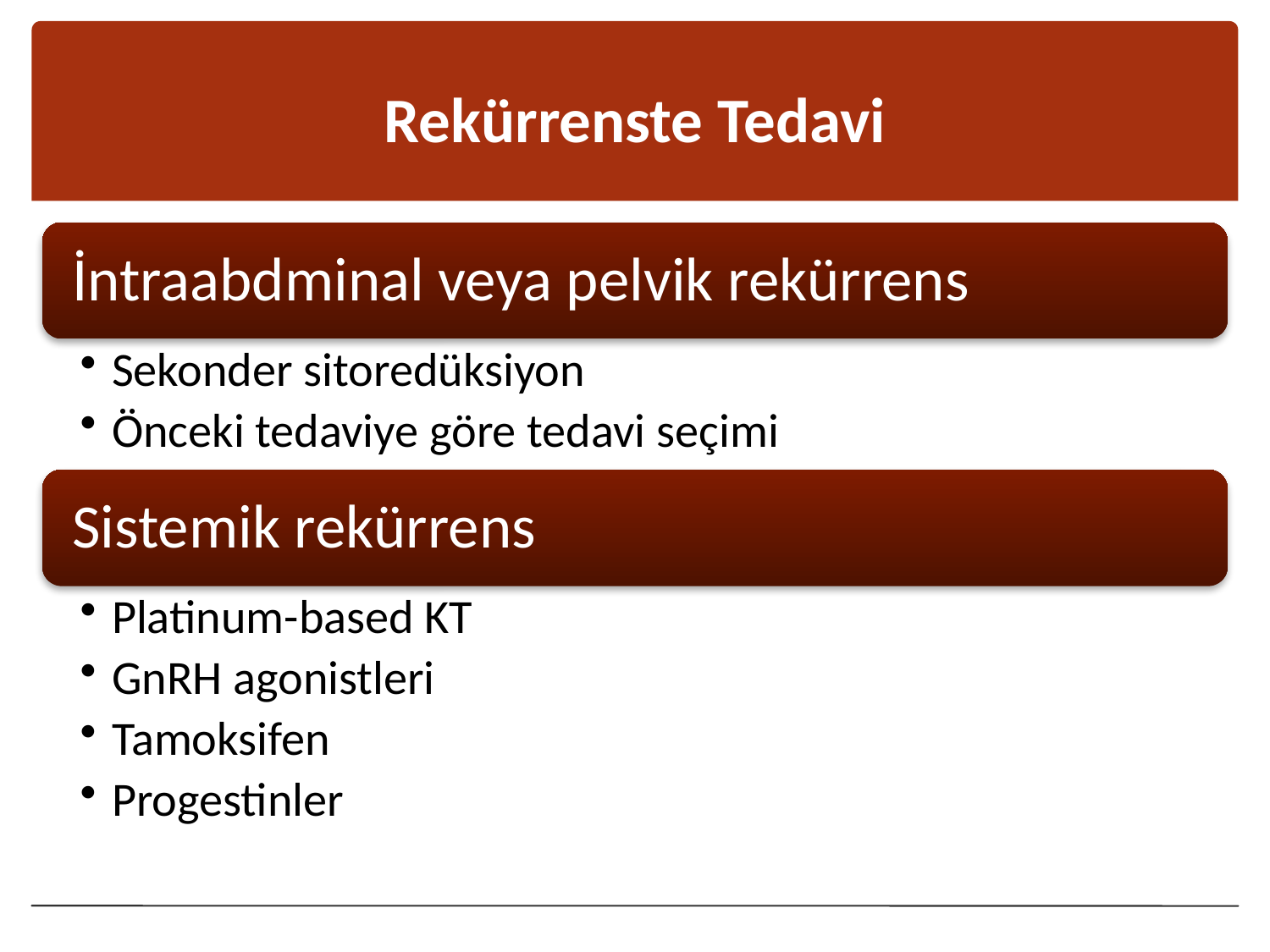

# Rekürrenste Tedavi
İntraabdminal veya pelvik rekürrens
Sekonder sitoredüksiyon
Önceki tedaviye göre tedavi seçimi
Sistemik rekürrens
Platinum-based KT
GnRH agonistleri
Tamoksifen
Progestinler